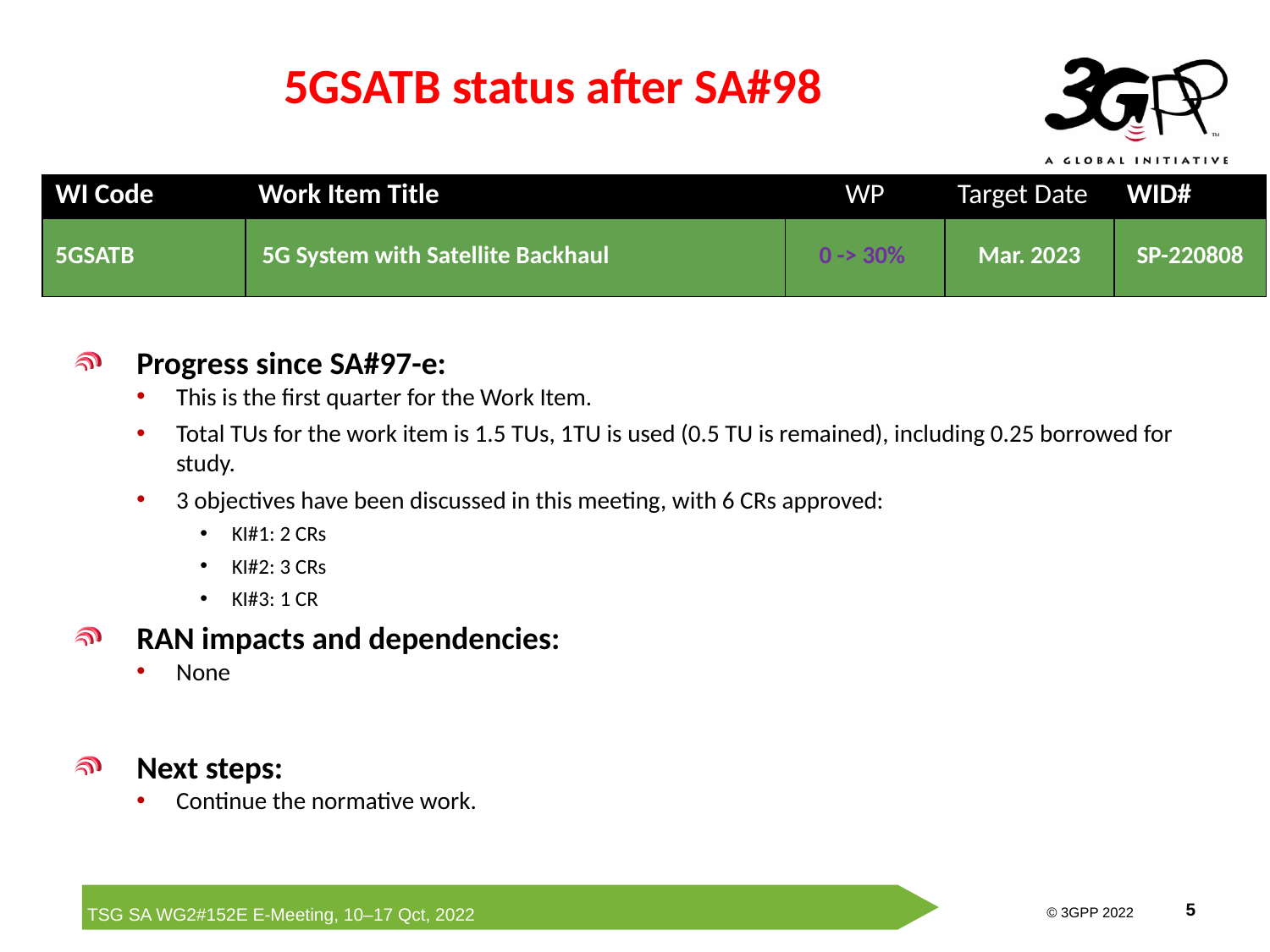

# 5GSATB status after SA#98
| WI Code | Work Item Title | WP | Target Date | WID# |
| --- | --- | --- | --- | --- |
| 5GSATB | 5G System with Satellite Backhaul | 0 -> 30% | Mar. 2023 | SP-220808 |
Progress since SA#97-e:
This is the first quarter for the Work Item.
Total TUs for the work item is 1.5 TUs, 1TU is used (0.5 TU is remained), including 0.25 borrowed for study.
3 objectives have been discussed in this meeting, with 6 CRs approved:
KI#1: 2 CRs
KI#2: 3 CRs
KI#3: 1 CR
RAN impacts and dependencies:
None

Next steps:
Continue the normative work.